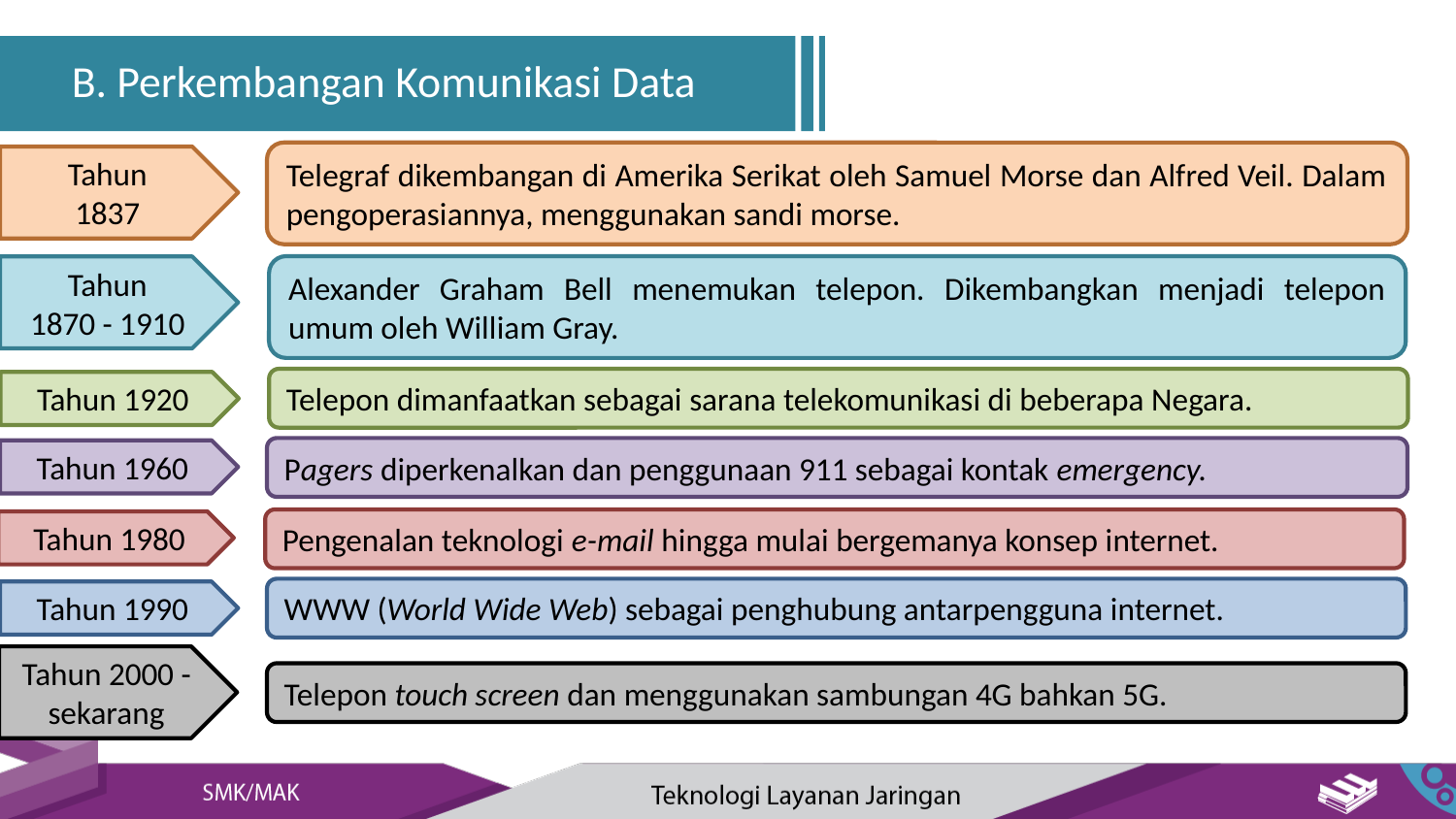

B. Perkembangan Komunikasi Data
Telegraf dikembangan di Amerika Serikat oleh Samuel Morse dan Alfred Veil. Dalam pengoperasiannya, menggunakan sandi morse.
Tahun
1837
Alexander Graham Bell menemukan telepon. Dikembangkan menjadi telepon umum oleh William Gray.
Tahun
1870 - 1910
Telepon dimanfaatkan sebagai sarana telekomunikasi di beberapa Negara.
Tahun 1920
Pagers diperkenalkan dan penggunaan 911 sebagai kontak emergency.
Tahun 1960
Pengenalan teknologi e-mail hingga mulai bergemanya konsep internet.
Tahun 1980
WWW (World Wide Web) sebagai penghubung antarpengguna internet.
Tahun 1990
Tahun 2000 - sekarang
Telepon touch screen dan menggunakan sambungan 4G bahkan 5G.